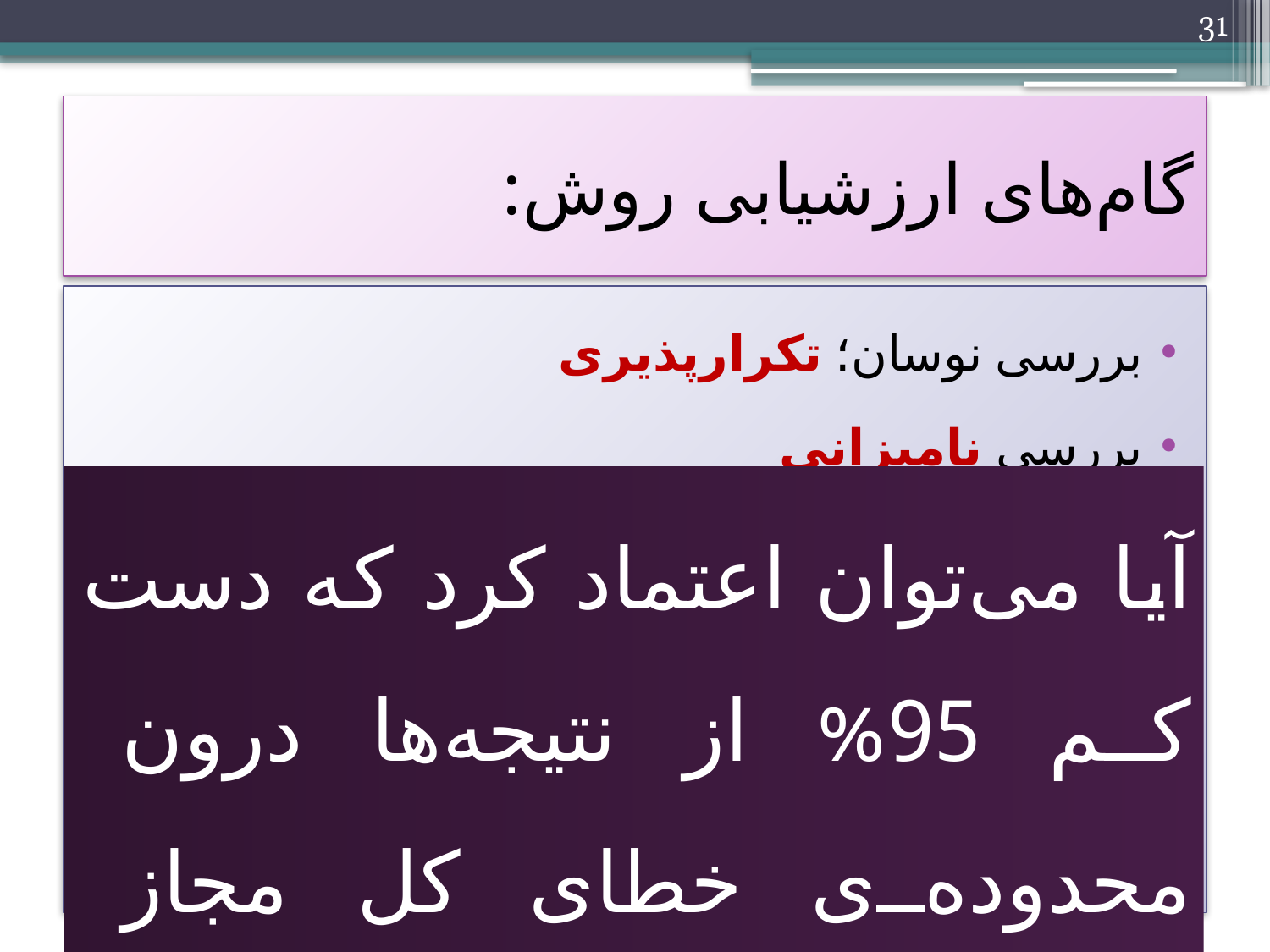

31
# گام‌های ارزشیابی روش:
بررسی نوسان؛ تکرارپذیری
بررسی نامیزانی
خطی بودن روش؛ گستره‌ی قابل گزارش
بررسی مداخله‌گرها یا بررسی بازیافت
بررسی مرز تشخیص روش
بررسی محدوده‌ی طبیعی؛ گواهی کردن یا تعیین محدوده‌ی طبیعی

آیا می‌توان اعتماد کرد که دست کم 95% از نتیجه‌ها درون محدوده‌ی خطای کل مجاز است؟
ویژگی‌های اجرایی مربوط به اعتمادپذیری روش